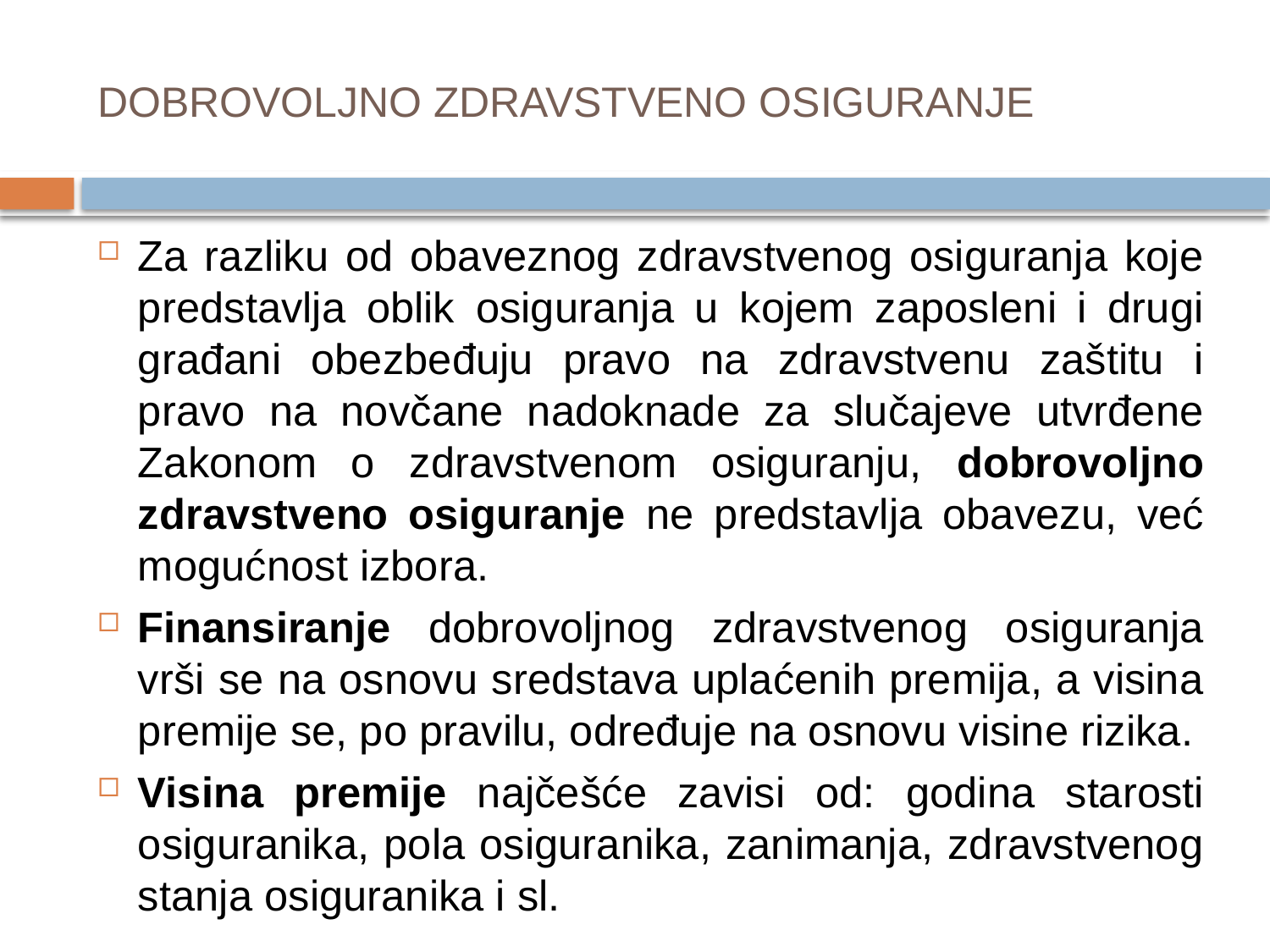

# DOBROVOLJNO ZDRAVSTVENO OSIGURANJE
Za razliku od obaveznog zdravstvenog osiguranja koje predstavlja oblik osiguranja u kojem zaposleni i drugi građani obezbeđuju pravo na zdravstvenu zaštitu i pravo na novčane nadoknade za slučajeve utvrđene Zakonom o zdravstvenom osiguranju, dobrovoljno zdravstveno osiguranje ne predstavlja obavezu, već mogućnost izbora.
Finansiranje dobrovoljnog zdravstvenog osiguranja vrši se na osnovu sredstava uplaćenih premija, a visina premije se, po pravilu, određuje na osnovu visine rizika.
Visina premije najčešće zavisi od: godina starosti osiguranika, pola osiguranika, zanimanja, zdravstvenog stanja osiguranika i sl.